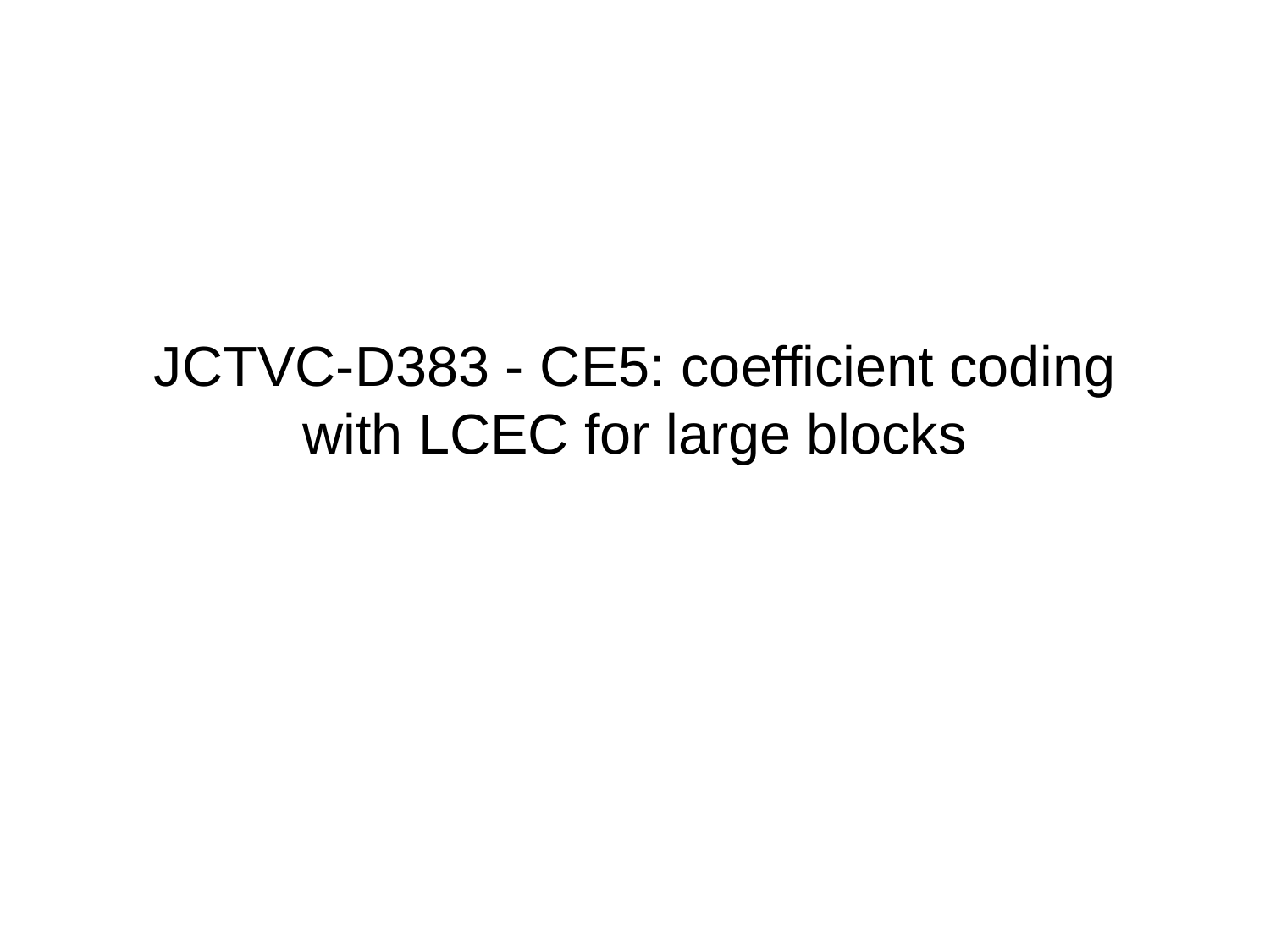

# JCTVC-D383 - CE5: coefficient coding with LCEC for large blocks